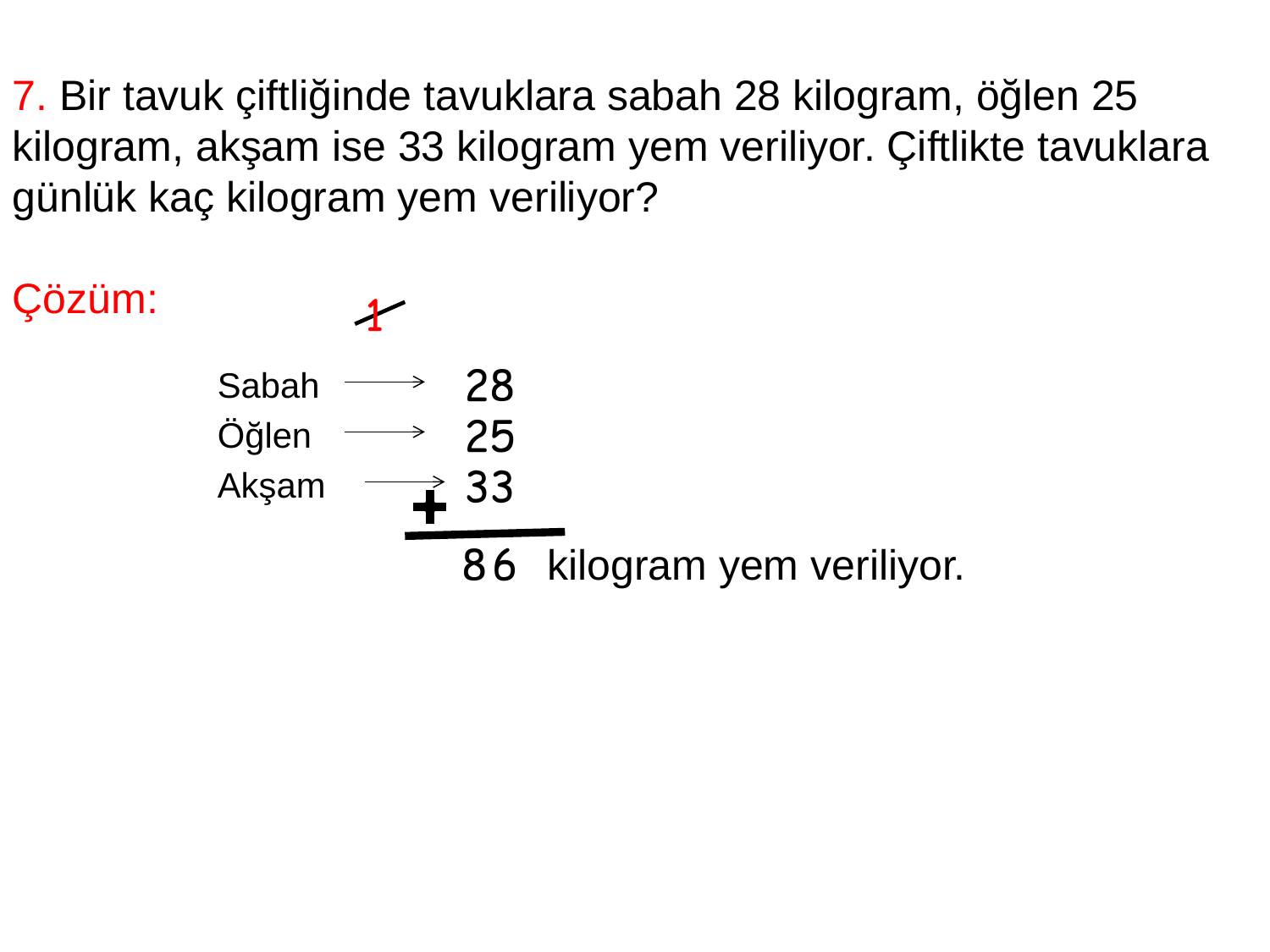

7. Bir tavuk çiftliğinde tavuklara sabah 28 kilogram, öğlen 25 kilogram, akşam ise 33 kilogram yem veriliyor. Çiftlikte tavuklara günlük kaç kilogram yem veriliyor?

Çözüm:
1
28
25
33
Sabah
Öğlen
Akşam

8
6
kilogram yem veriliyor.